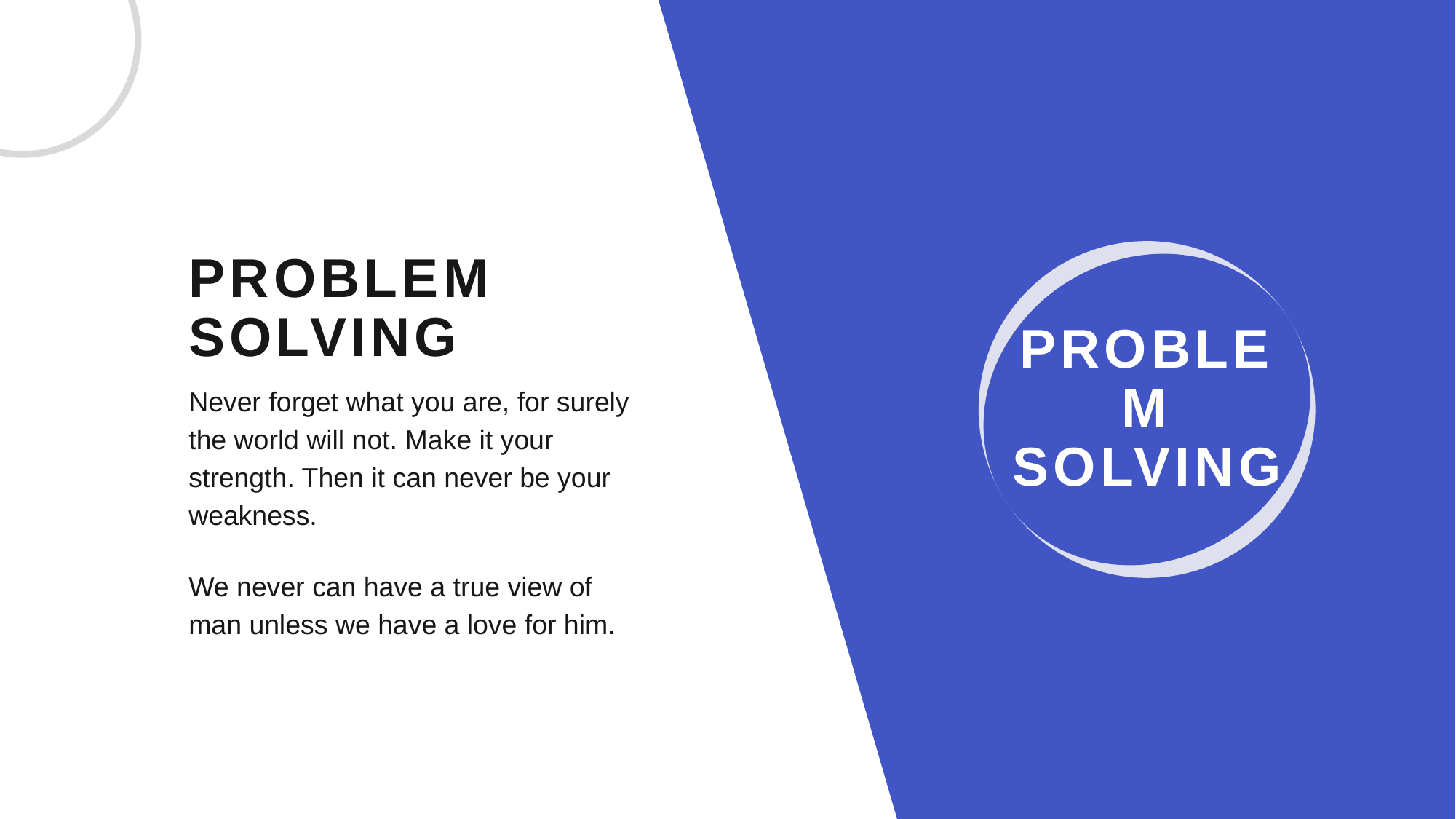

PROBLEM SOLVING

PROBLEM SOLVING
Never forget what you are, for surely the world will not. Make it your strength. Then it can never be your weakness.
We never can have a true view of man unless we have a love for him.